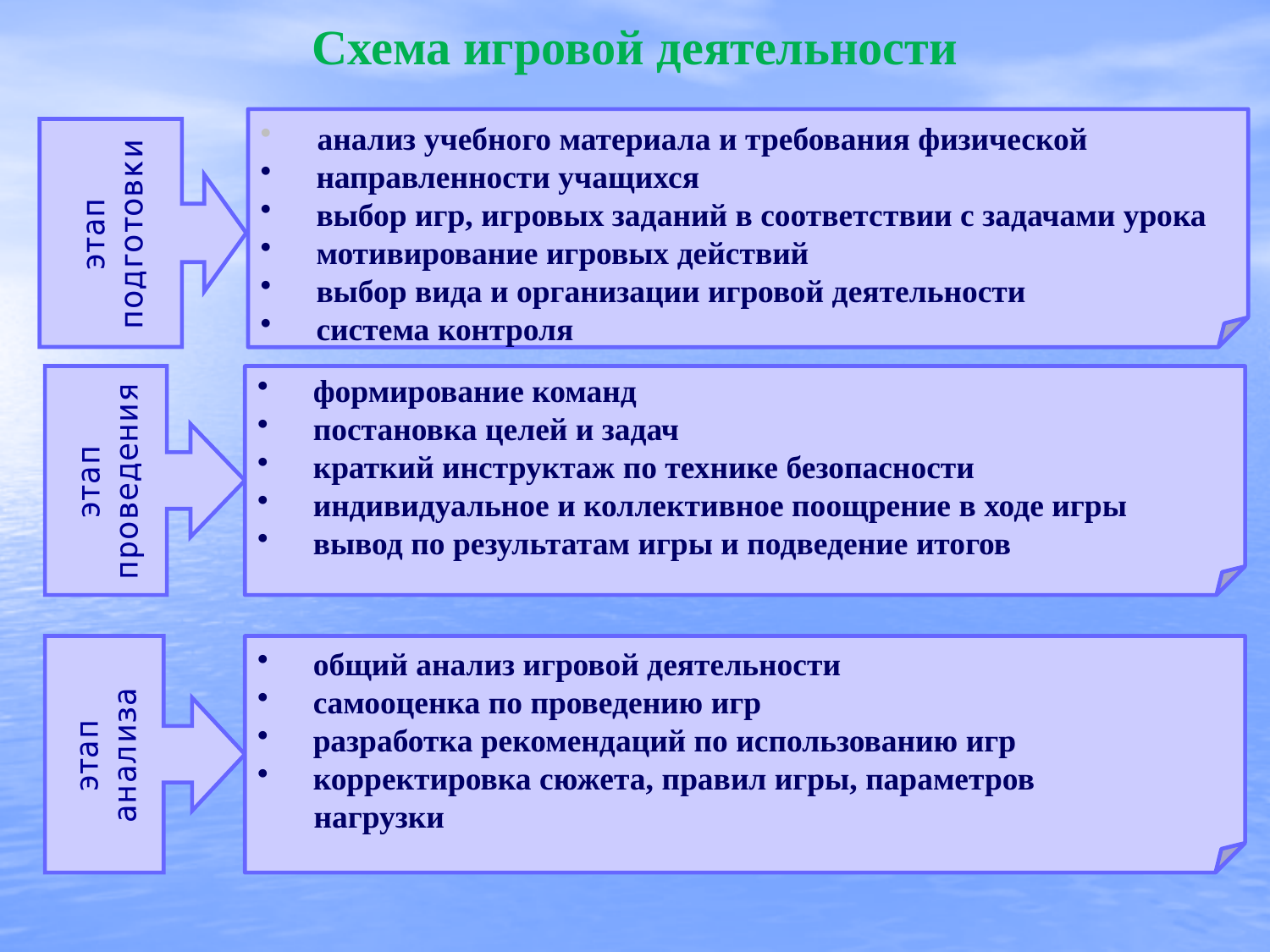

# Схема игровой деятельности

 анализ учебного материала и требования физической
 направленности учащихся
 выбор игр, игровых заданий в соответствии с задачами урока
 мотивирование игровых действий
 выбор вида и организации игровой деятельности
 система контроля
этап
подготовки
 формирование команд
 постановка целей и задач
 краткий инструктаж по технике безопасности
 индивидуальное и коллективное поощрение в ходе игры
 вывод по результатам игры и подведение итогов
этап
проведения

этап
анализа
 общий анализ игровой деятельности
 самооценка по проведению игр
 разработка рекомендаций по использованию игр
 корректировка сюжета, правил игры, параметров
       нагрузки